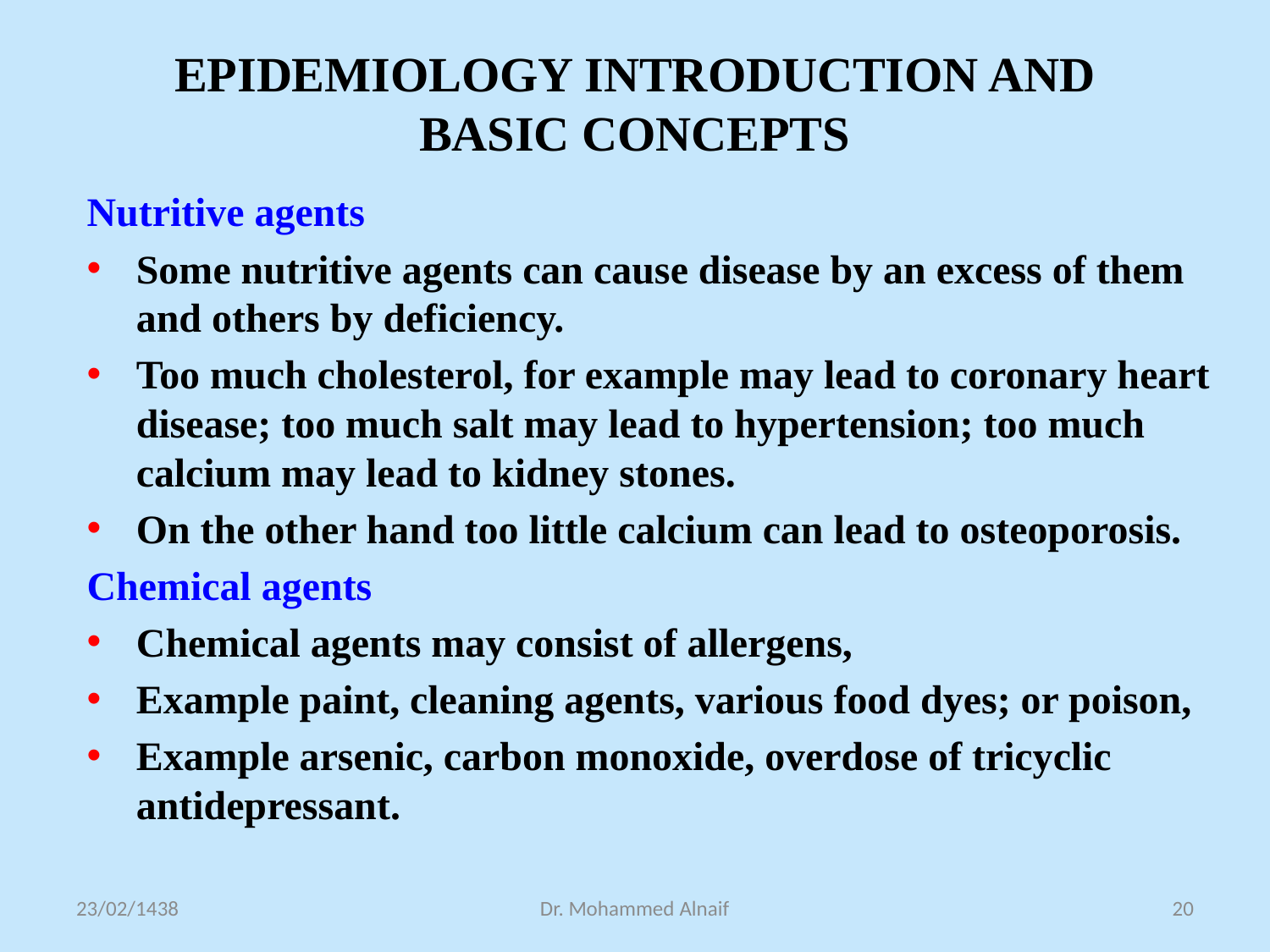

# EPIDEMIOLOGY INTRODUCTION AND BASIC CONCEPTS
Nutritive agents
Some nutritive agents can cause disease by an excess of them and others by deficiency.
Too much cholesterol, for example may lead to coronary heart disease; too much salt may lead to hypertension; too much calcium may lead to kidney stones.
On the other hand too little calcium can lead to osteoporosis.
Chemical agents
Chemical agents may consist of allergens,
Example paint, cleaning agents, various food dyes; or poison,
Example arsenic, carbon monoxide, overdose of tricyclic antidepressant.
23/02/1438
Dr. Mohammed Alnaif
20